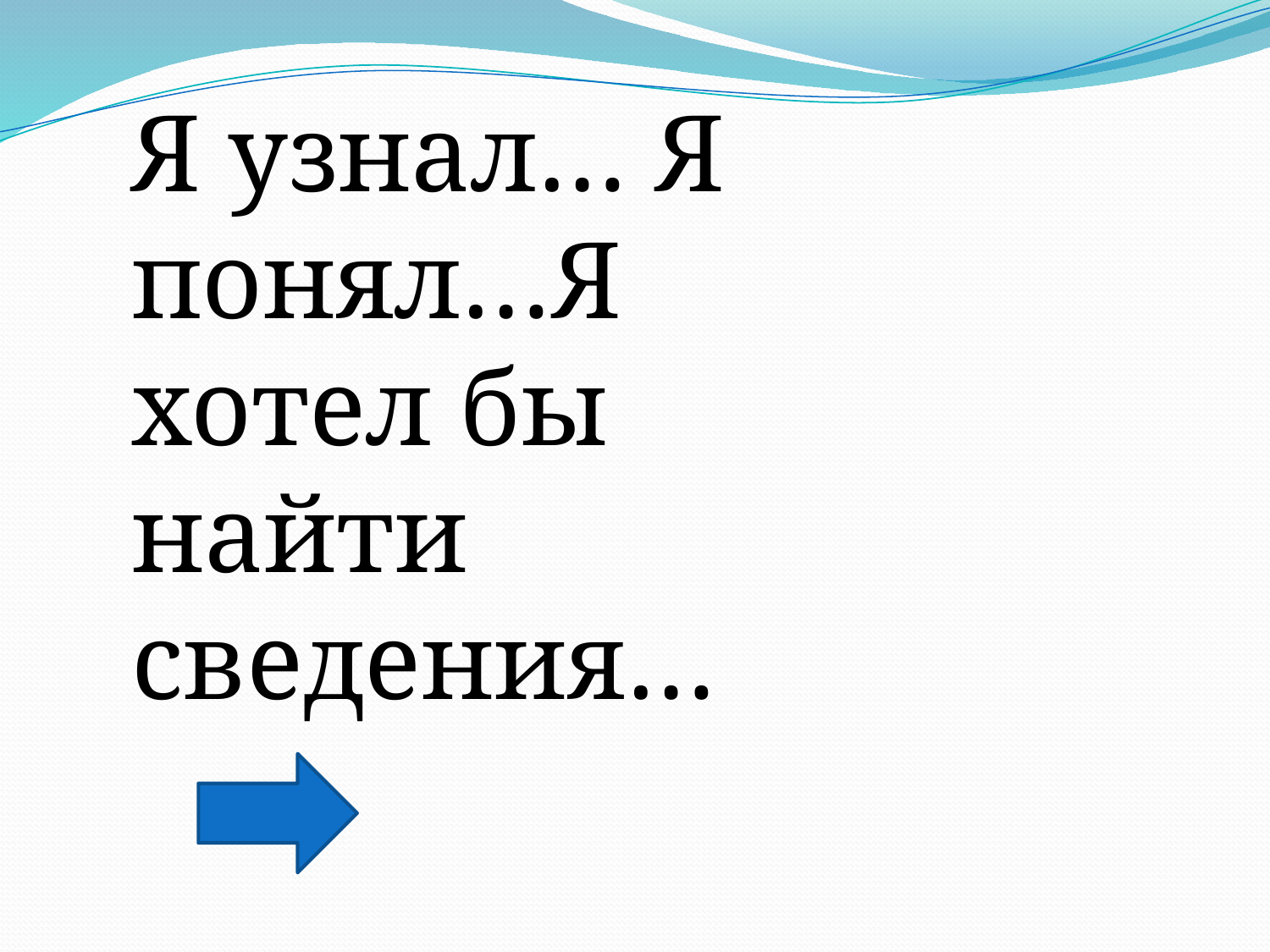

Я узнал… Я понял…Я хотел бы найти сведения…